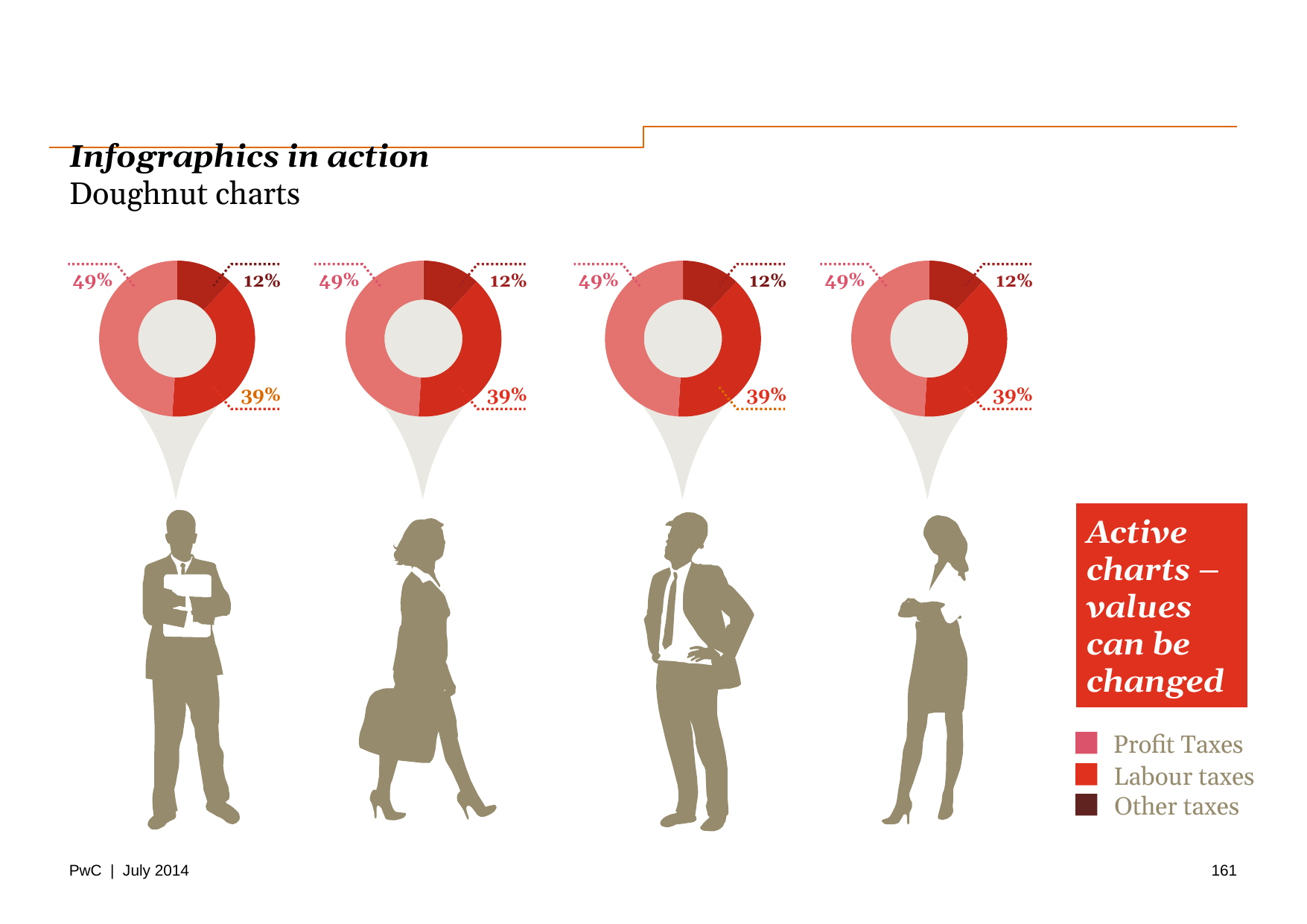

# Infographics in action Doughnut charts

### Chart

| Category | Sales |
|---|---|
| Profit Taxes | 12.0 |
| Labour taxes | 39.0 |
| Other taxes | 49.0 |

49%
12%
39%

### Chart

| Category | Sales |
|---|---|
| Profit Taxes | 12.0 |
| Labour taxes | 39.0 |
| Other taxes | 49.0 |

49%
12%
39%

### Chart

| Category | Sales |
|---|---|
| Profit Taxes | 12.0 |
| Labour taxes | 39.0 |
| Other taxes | 49.0 |

49%
12%
39%

### Chart

| Category | Sales |
|---|---|
| Profit Taxes | 12.0 |
| Labour taxes | 39.0 |
| Other taxes | 49.0 |

49%
12%
39%

Active
charts –
values can be changed

Profit Taxes

Labour taxes

Other taxes

161